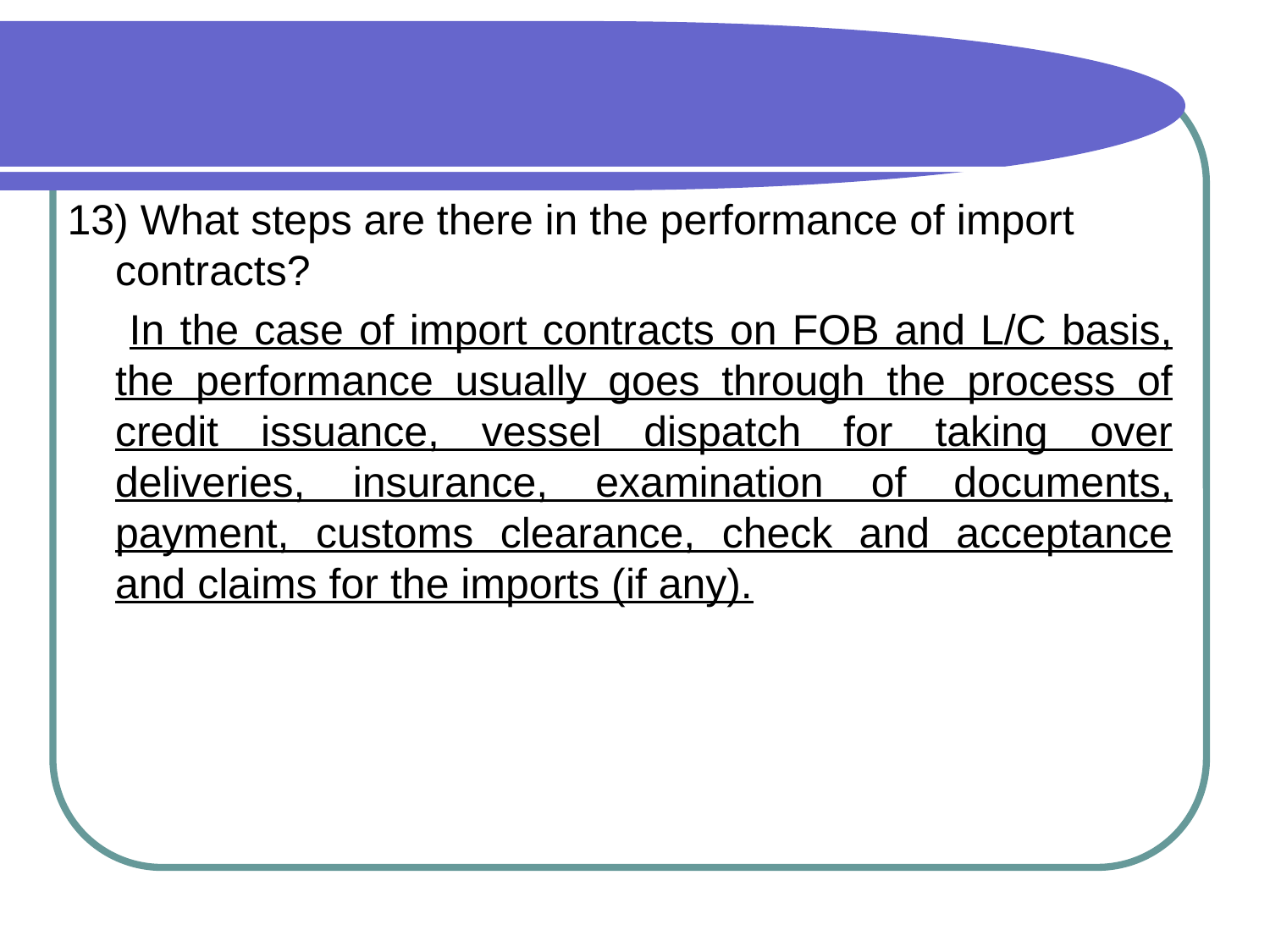

#
13) What steps are there in the performance of import contracts?
    In the case of import contracts on FOB and L/C basis, the performance usually goes through the process of credit issuance, vessel dispatch for taking over deliveries, insurance, examination of documents, payment, customs clearance, check and acceptance and claims for the imports (if any).